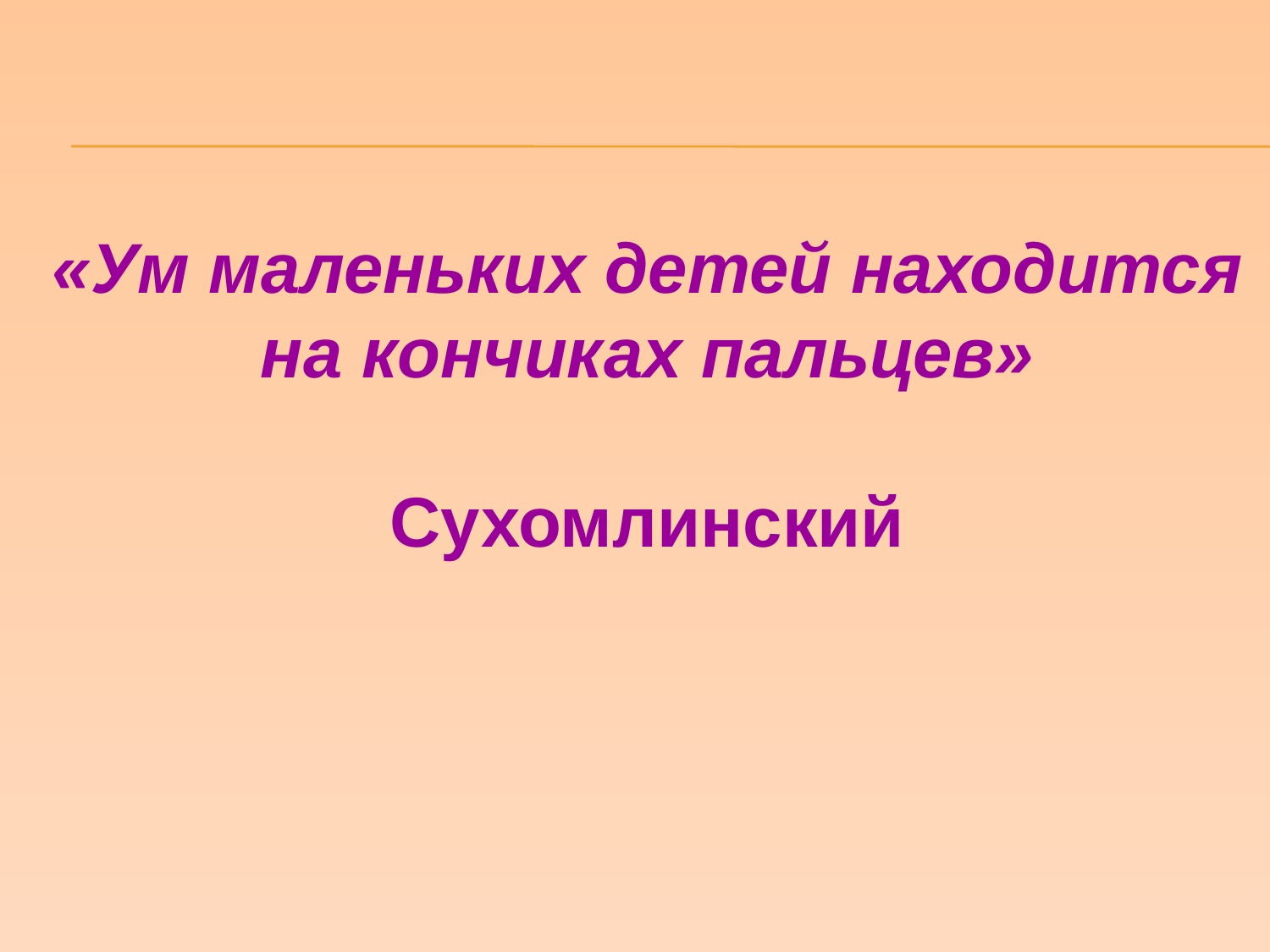

«Ум маленьких детей находится на кончиках пальцев»
                                                  Сухомлинский